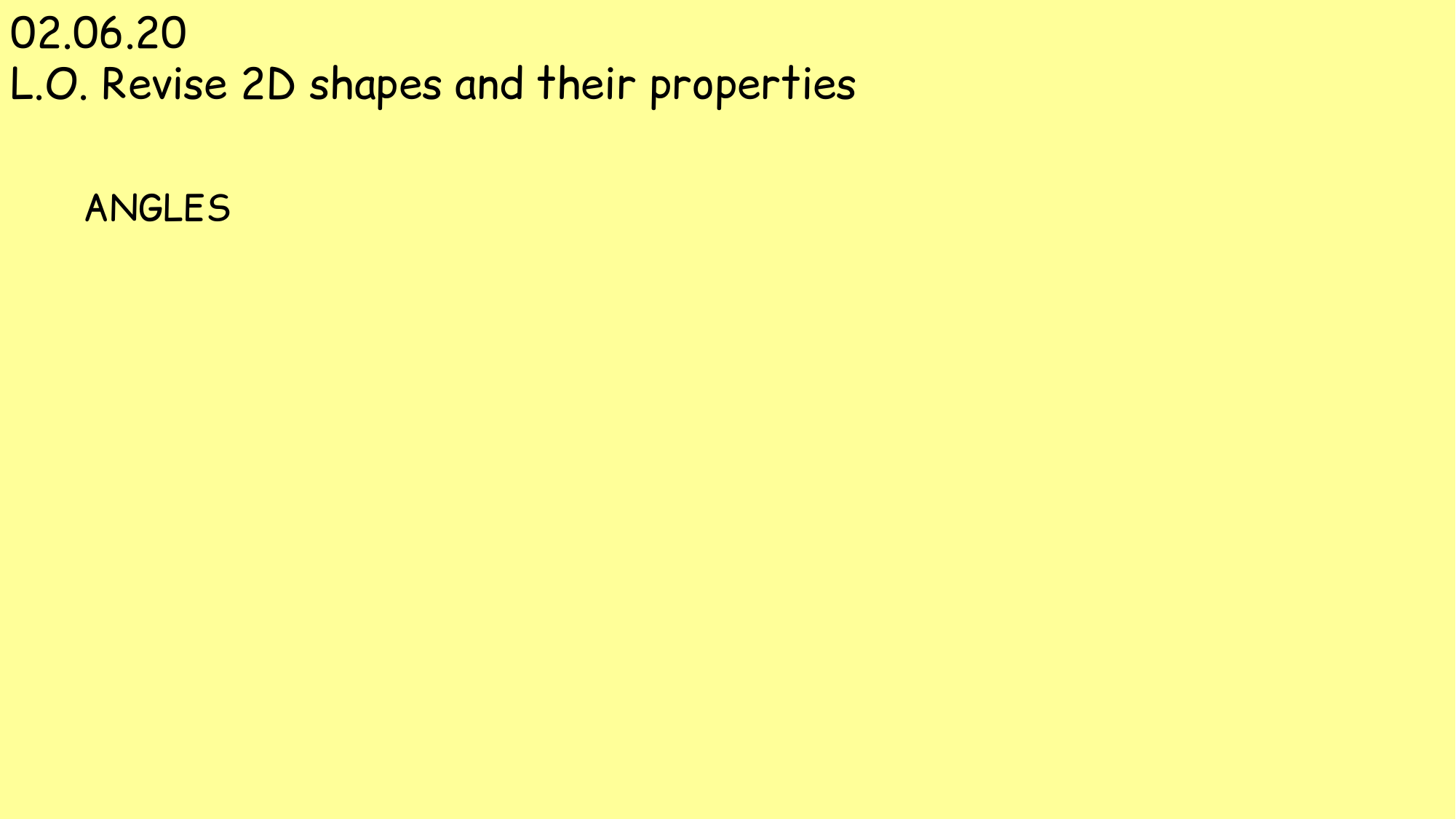

02.06.20
L.O. Revise 2D shapes and their properties
ANGLES